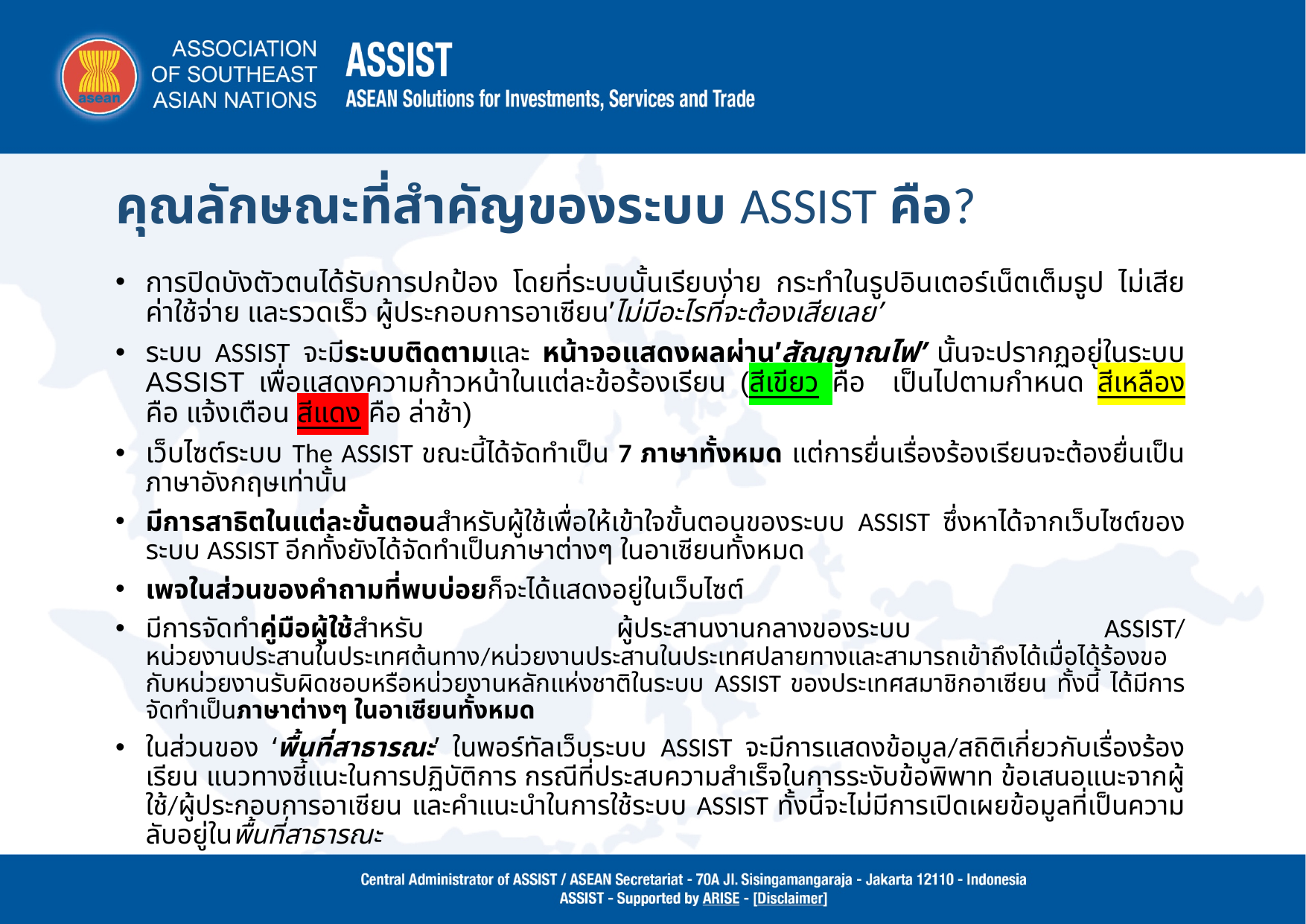

# คุณลักษณะที่สำคัญของระบบ ASSIST คือ?
การปิดบังตัวตนได้รับการปกป้อง โดยที่ระบบนั้นเรียบง่าย กระทำในรูปอินเตอร์เน็ตเต็มรูป ไม่เสียค่าใช้จ่าย และรวดเร็ว ผู้ประกอบการอาเซียน’ไม่มีอะไรที่จะต้องเสียเลย’
ระบบ ASSIST จะมีระบบติดตามและ หน้าจอแสดงผลผ่าน’สัญญาณไฟ’ นั้นจะปรากฏอยู่ในระบบ ASSIST เพื่อแสดงความก้าวหน้าในแต่ละข้อร้องเรียน (สีเขียว คือ  เป็นไปตามกำหนด สีเหลือง คือ แจ้งเตือน สีแดง คือ ล่าช้า)
เว็บไซต์ระบบ The ASSIST ขณะนี้ได้จัดทำเป็น 7 ภาษาทั้งหมด แต่การยื่นเรื่องร้องเรียนจะต้องยื่นเป็นภาษาอังกฤษเท่านั้น
มีการสาธิตในแต่ละขั้นตอนสำหรับผู้ใช้เพื่อให้เข้าใจขั้นตอนของระบบ ASSIST ซึ่งหาได้จากเว็บไซต์ของระบบ ASSIST อีกทั้งยังได้จัดทำเป็นภาษาต่างๆ ในอาเซียนทั้งหมด
เพจในส่วนของคำถามที่พบบ่อยก็จะได้แสดงอยู่ในเว็บไซต์
มีการจัดทำคู่มือผู้ใช้สำหรับ ผู้ประสานงานกลางของระบบ ASSIST/ หน่วยงานประสานในประเทศต้นทาง/หน่วยงานประสานในประเทศปลายทางและสามารถเข้าถึงได้เมื่อได้ร้องขอกับหน่วยงานรับผิดชอบหรือหน่วยงานหลักแห่งชาติในระบบ ASSIST ของประเทศสมาชิกอาเซียน ทั้งนี้ ได้มีการจัดทำเป็นภาษาต่างๆ ในอาเซียนทั้งหมด
ในส่วนของ ‘พื้นที่สาธารณะ’ ในพอร์ทัลเว็บระบบ ASSIST จะมีการแสดงข้อมูล/สถิติเกี่ยวกับเรื่องร้องเรียน แนวทางชี้แนะในการปฏิบัติการ กรณีที่ประสบความสำเร็จในการระงับข้อพิพาท ข้อเสนอแนะจากผู้ใช้/ผู้ประกอบการอาเซียน และคำแนะนำในการใช้ระบบ ASSIST ทั้งนี้จะไม่มีการเปิดเผยข้อมูลที่เป็นความลับอยู่ในพื้นที่สาธารณะ